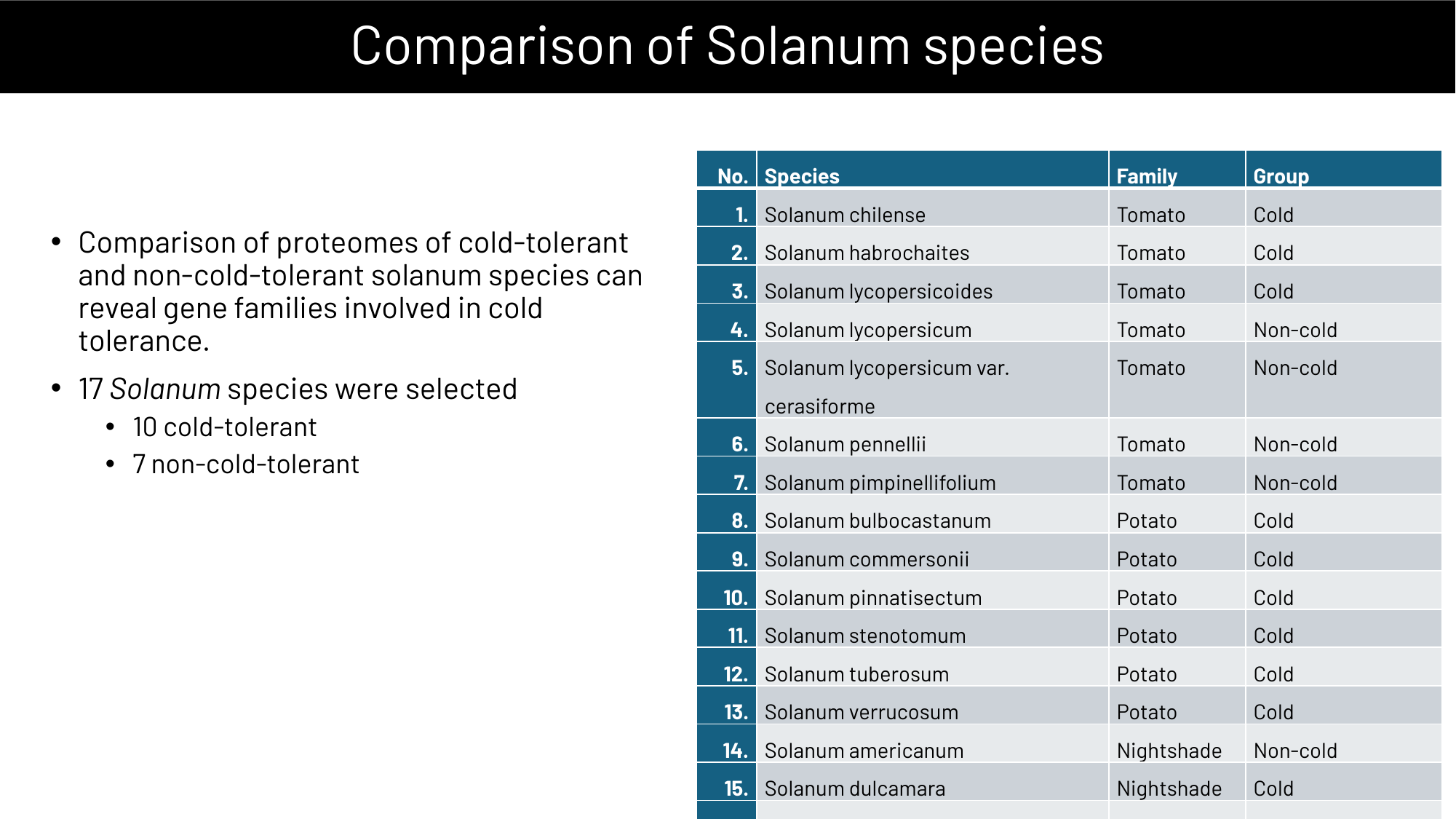

# Comparison of Solanum species
| No. | Species | Family | Group |
| --- | --- | --- | --- |
| 1. | Solanum chilense | Tomato | Cold |
| 2. | Solanum habrochaites | Tomato | Cold |
| 3. | Solanum lycopersicoides | Tomato | Cold |
| 4. | Solanum lycopersicum | Tomato | Non-cold |
| 5. | Solanum lycopersicum var. cerasiforme | Tomato | Non-cold |
| 6. | Solanum pennellii | Tomato | Non-cold |
| 7. | Solanum pimpinellifolium | Tomato | Non-cold |
| 8. | Solanum bulbocastanum | Potato | Cold |
| 9. | Solanum commersonii | Potato | Cold |
| 10. | Solanum pinnatisectum | Potato | Cold |
| 11. | Solanum stenotomum | Potato | Cold |
| 12. | Solanum tuberosum | Potato | Cold |
| 13. | Solanum verrucosum | Potato | Cold |
| 14. | Solanum americanum | Nightshade | Non-cold |
| 15. | Solanum dulcamara | Nightshade | Cold |
| 16. | Solanum melongena | Eggplant | Non-cold |
| 17. | Capsicum annuum | Pepper | Non-cold/Outgroup |
Comparison of proteomes of cold-tolerant and non-cold-tolerant solanum species can reveal gene families involved in cold tolerance.
17 Solanum species were selected
10 cold-tolerant
7 non-cold-tolerant